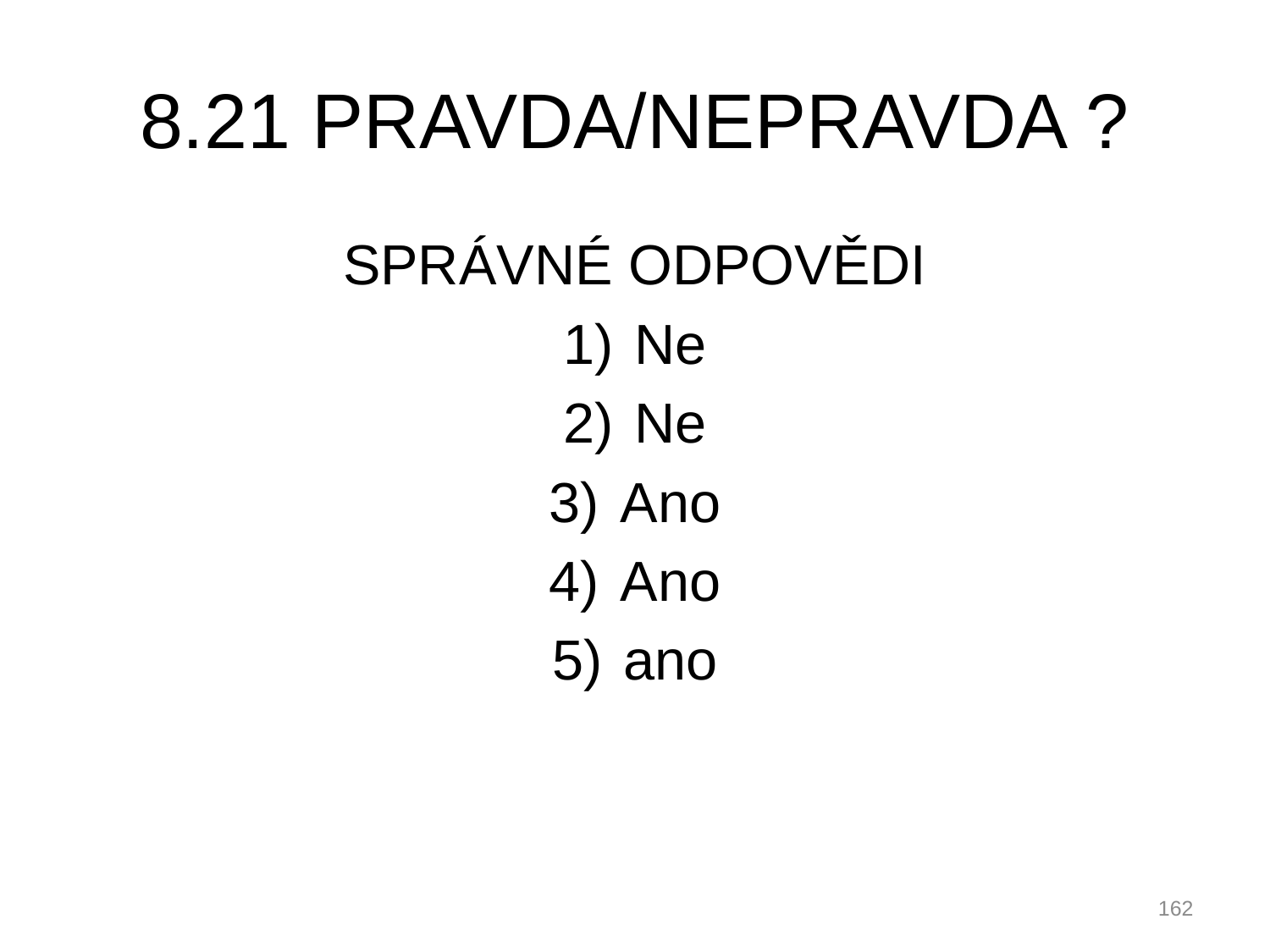

# 8.21 PRAVDA/NEPRAVDA ?
SPRÁVNÉ ODPOVĚDI
Ne
Ne
Ano
Ano
ano
162